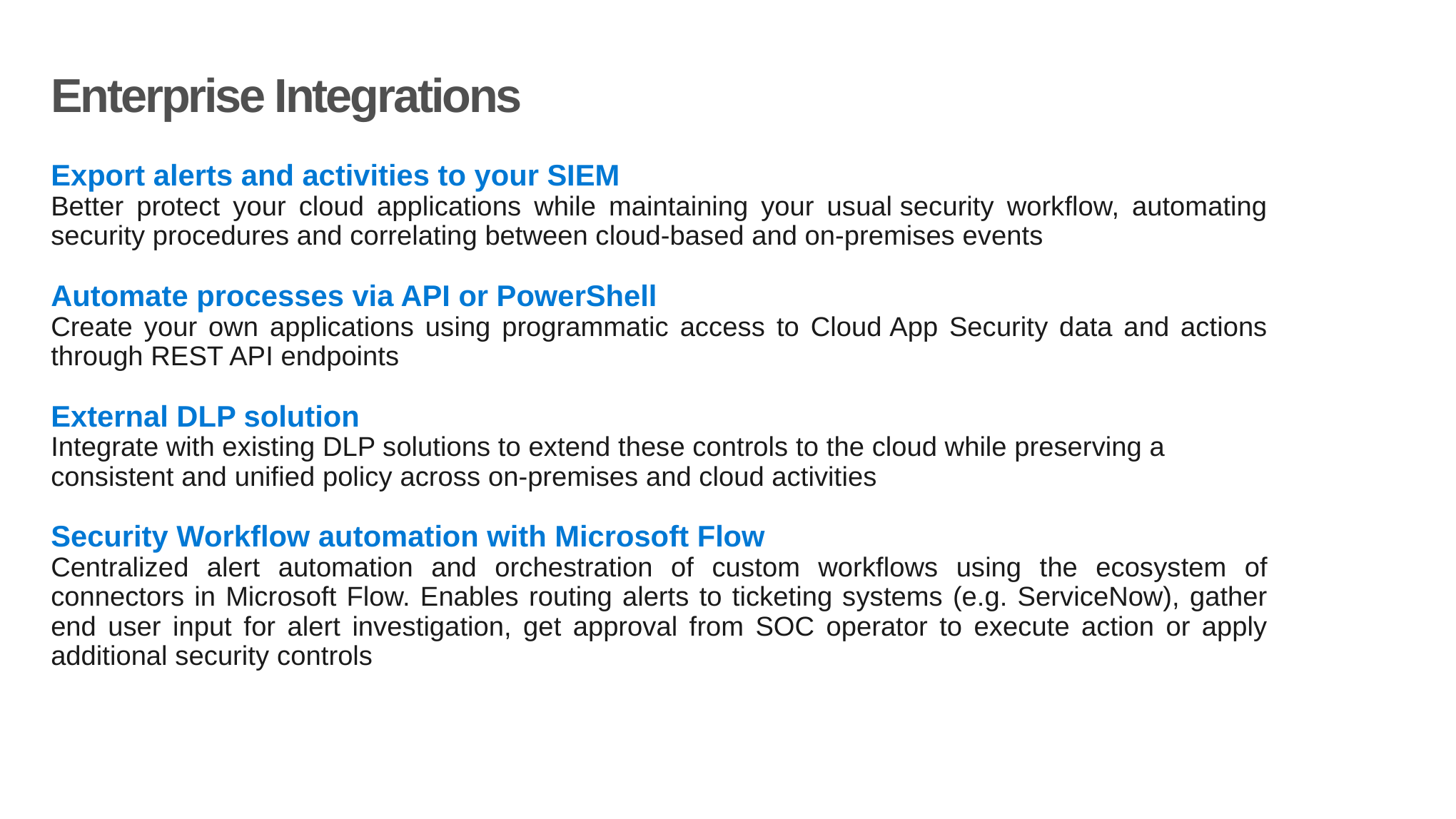

# Enterprise Integrations
Export alerts and activities to your SIEM
Better protect your cloud applications while maintaining your usual security workflow, automating security procedures and correlating between cloud-based and on-premises events​

Automate processes via API or PowerShell​
Create your own applications using programmatic access to Cloud App Security data and actions through REST API endpoints

External DLP solution
Integrate with existing DLP solutions to extend these controls to the cloud while preserving a consistent and unified policy across on-premises and cloud activities​

Security Workflow automation with Microsoft Flow
Centralized alert automation and orchestration of custom workflows using the ecosystem of connectors in Microsoft Flow. Enables routing alerts to ticketing systems (e.g. ServiceNow), gather end user input for alert investigation, get approval from SOC operator to execute action or apply additional security controls